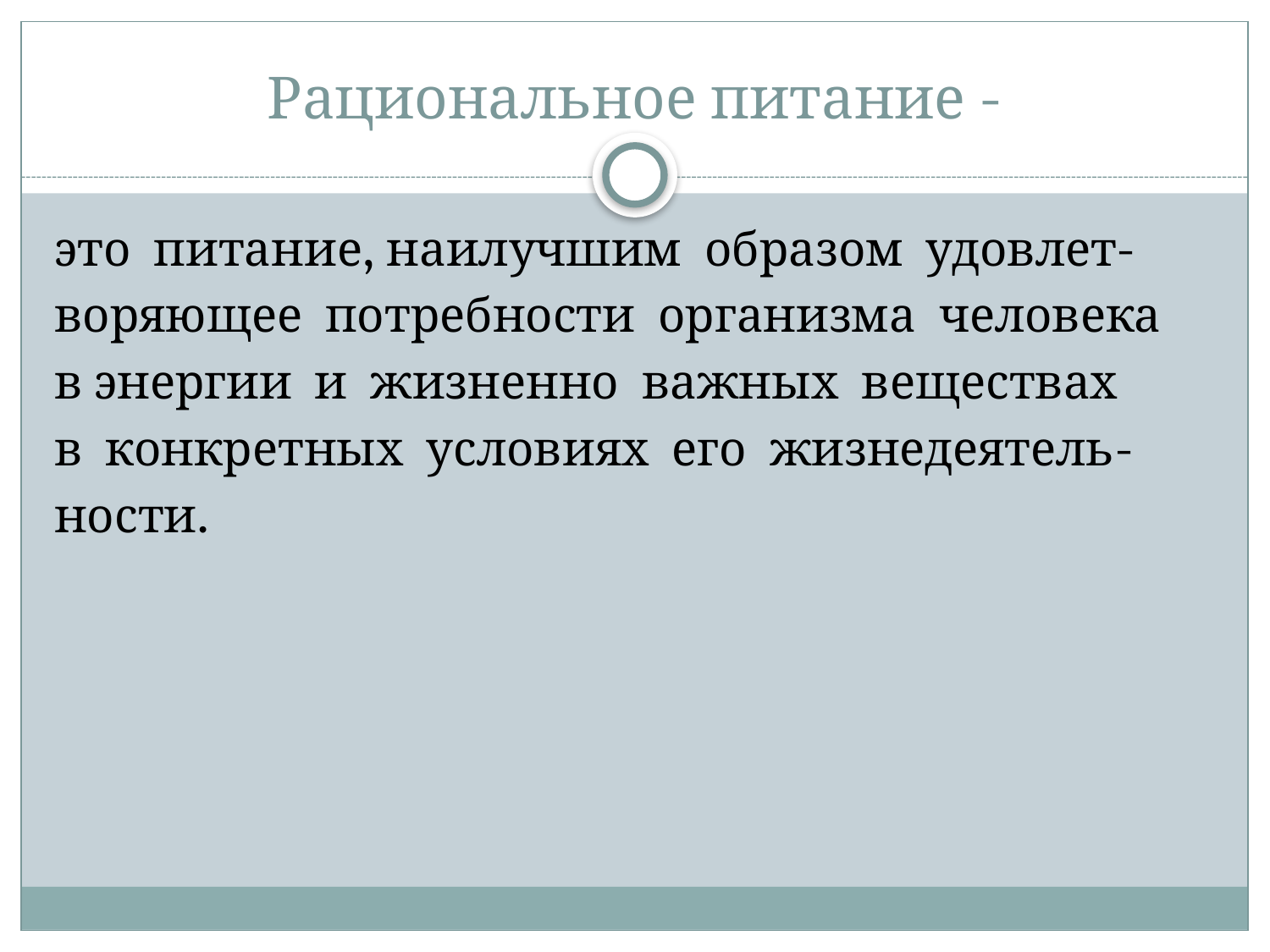

# Рациональное питание -
это  питание, наилучшим  образом  удовлет-
воряющее  потребности  организма  человека
в энергии  и  жизненно  важных  веществах
в  конкретных  условиях  его  жизнедеятель-
ности.